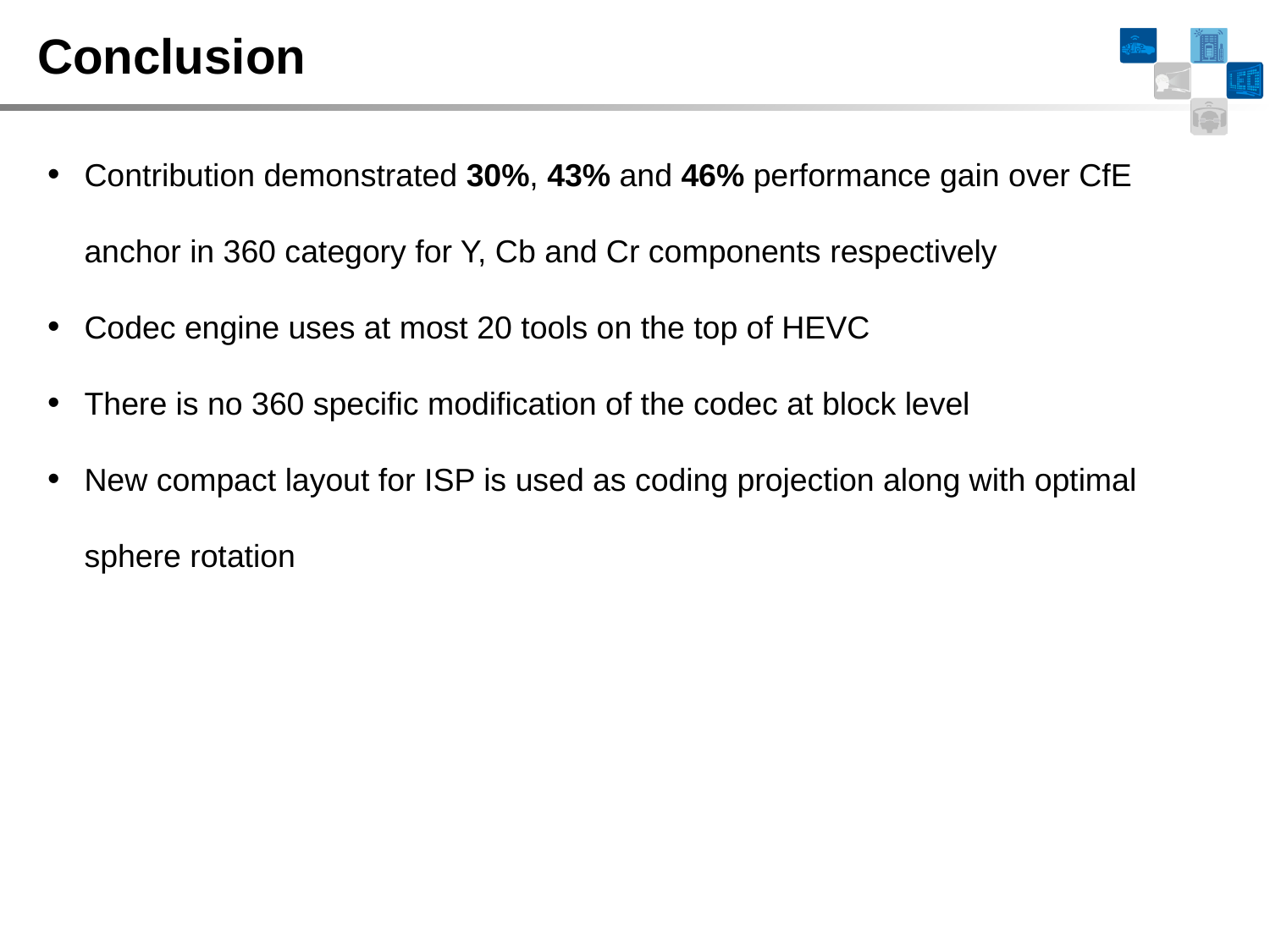

# Conclusion
Contribution demonstrated 30%, 43% and 46% performance gain over CfE anchor in 360 category for Y, Cb and Cr components respectively
Codec engine uses at most 20 tools on the top of HEVC
There is no 360 specific modification of the codec at block level
New compact layout for ISP is used as coding projection along with optimal sphere rotation